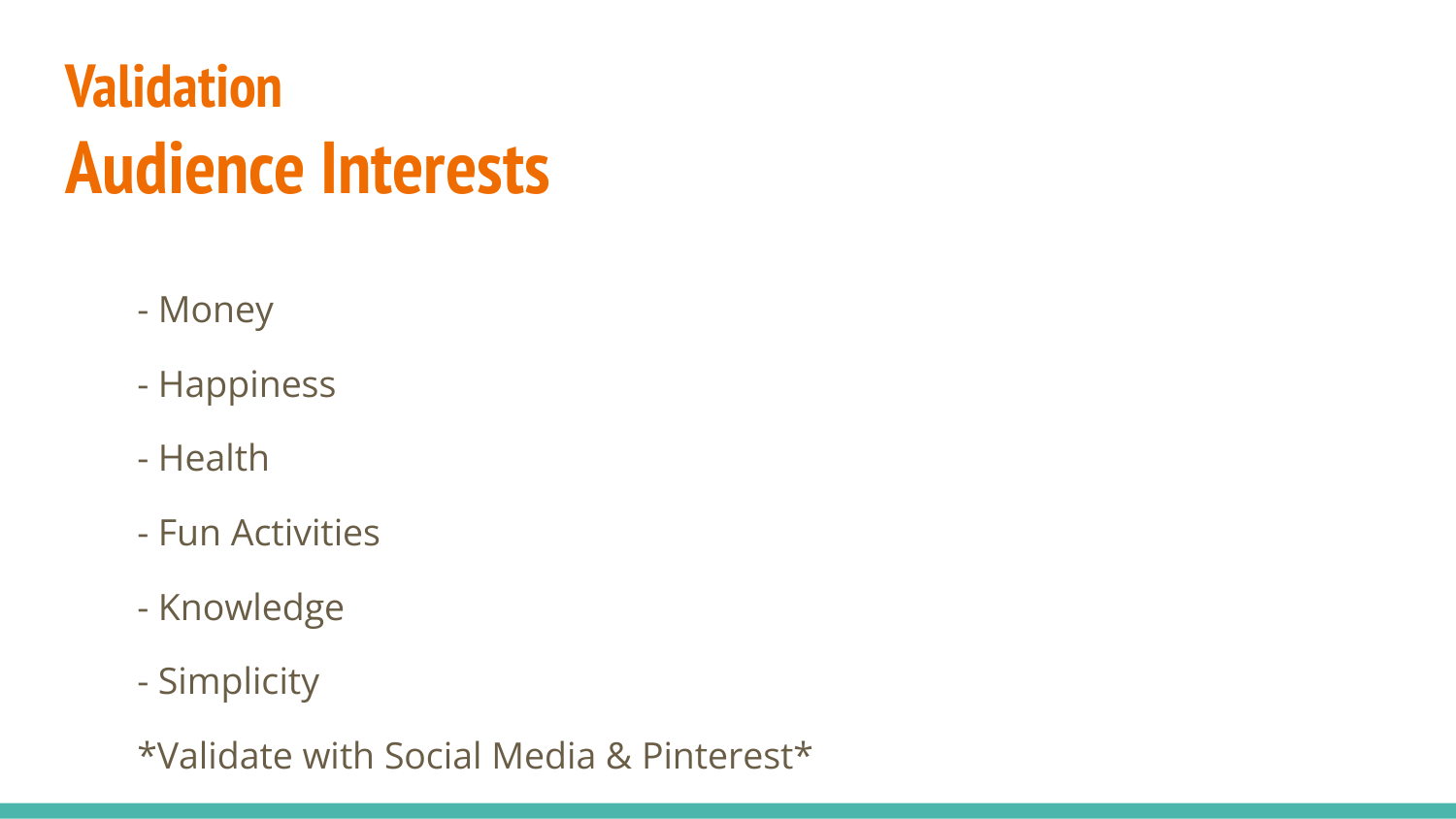

# Validation Audience Interests
- Money
- Happiness
- Health
- Fun Activities
- Knowledge
- Simplicity
*Validate with Social Media & Pinterest*